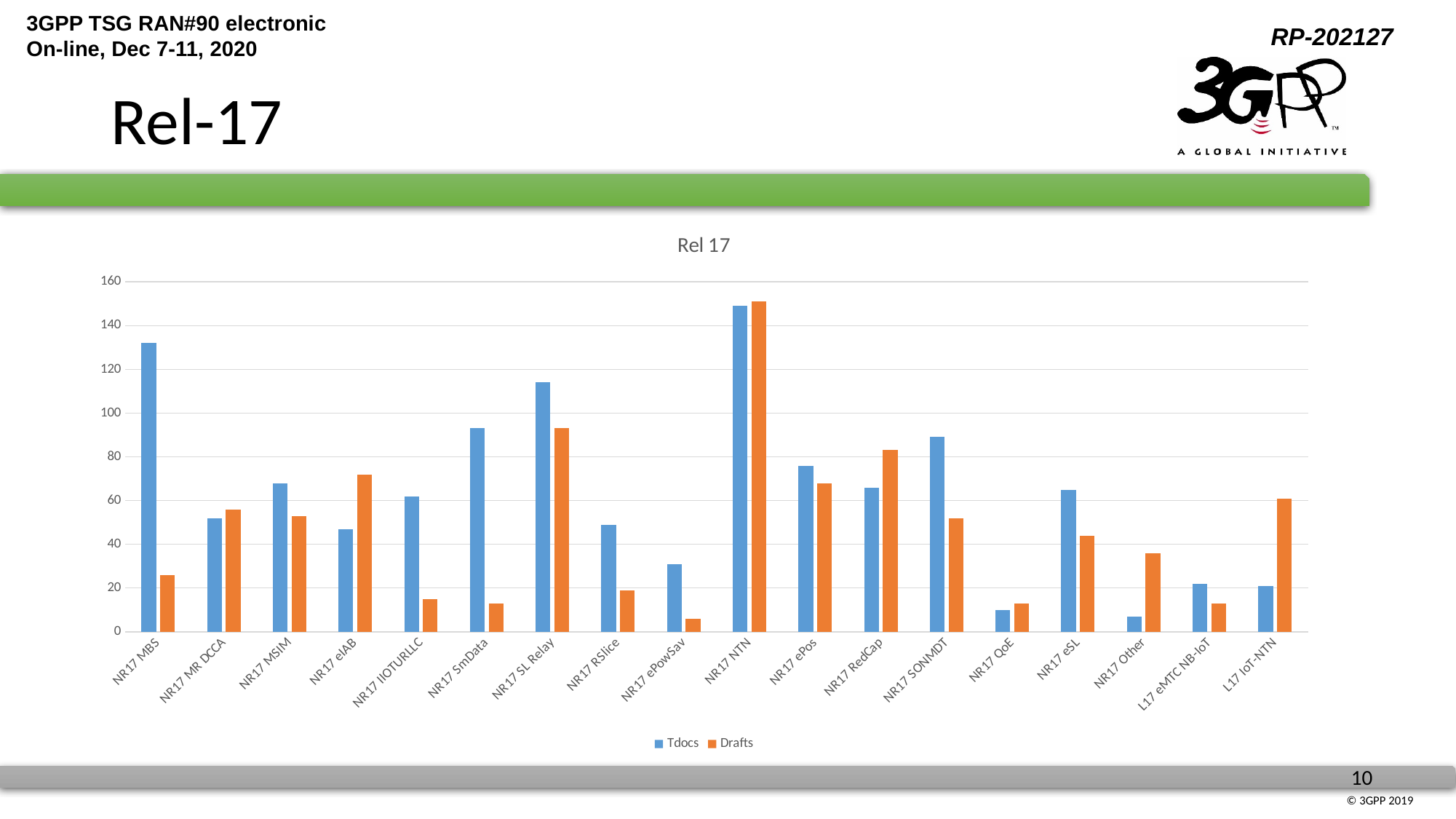

# Rel-17

### Chart: Rel 17

| Category | Tdocs | Drafts |
|---|---|---|
| NR17 MBS | 132.0 | 26.0 |
| NR17 MR DCCA | 52.0 | 56.0 |
| NR17 MSIM | 68.0 | 53.0 |
| NR17 eIAB | 47.0 | 72.0 |
| NR17 IIOTURLLC | 62.0 | 15.0 |
| NR17 SmData | 93.0 | 13.0 |
| NR17 SL Relay | 114.0 | 93.0 |
| NR17 RSlice | 49.0 | 19.0 |
| NR17 ePowSav | 31.0 | 6.0 |
| NR17 NTN | 149.0 | 151.0 |
| NR17 ePos | 76.0 | 68.0 |
| NR17 RedCap | 66.0 | 83.0 |
| NR17 SONMDT | 89.0 | 52.0 |
| NR17 QoE | 10.0 | 13.0 |
| NR17 eSL | 65.0 | 44.0 |
| NR17 Other | 7.0 | 36.0 |
| L17 eMTC NB-IoT | 22.0 | 13.0 |
| L17 IoT-NTN | 21.0 | 61.0 |